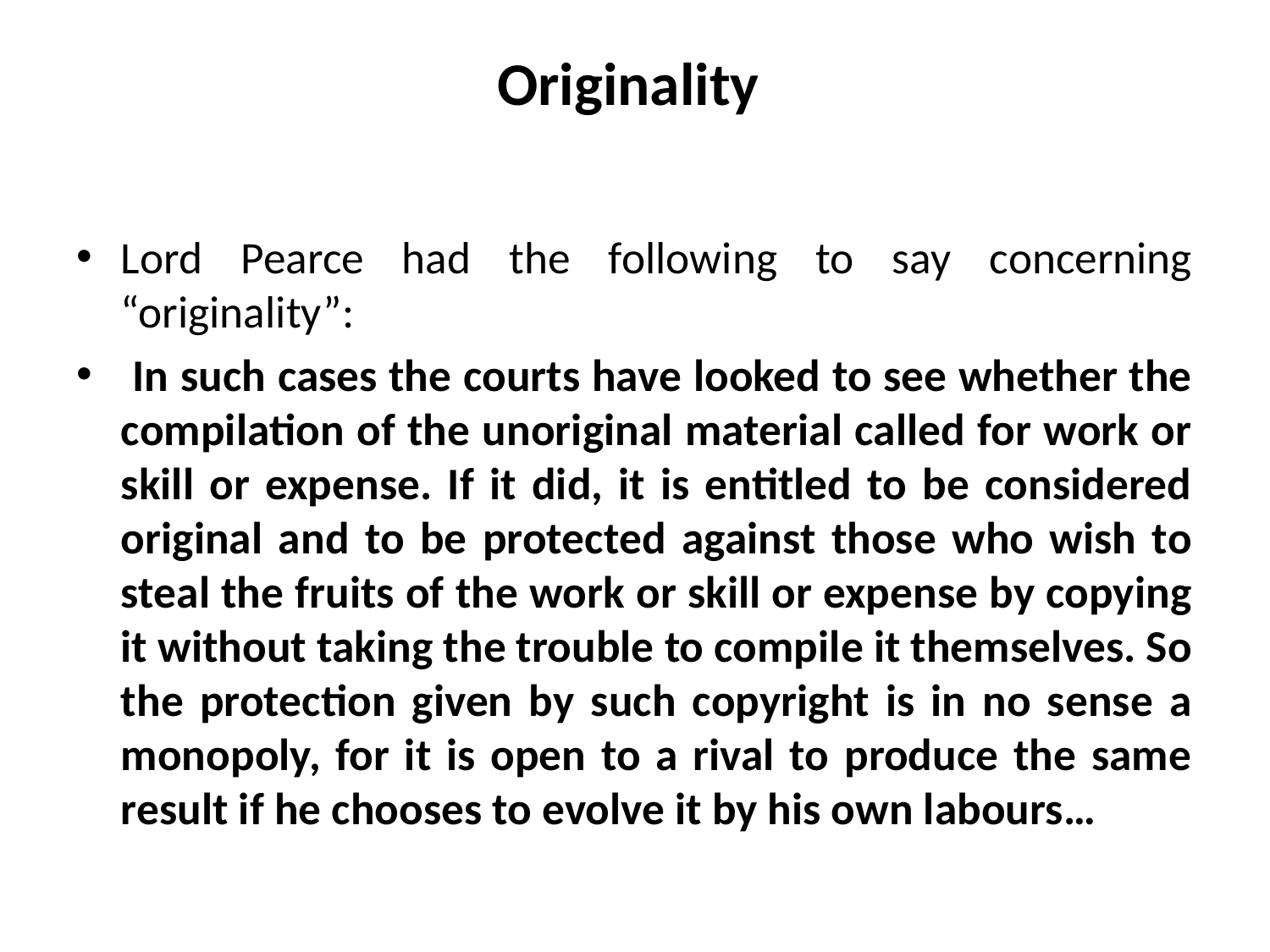

# Originality
Lord Pearce had the following to say concerning “originality”:
 In such cases the courts have looked to see whether the compilation of the unoriginal material called for work or skill or expense. If it did, it is entitled to be considered original and to be protected against those who wish to steal the fruits of the work or skill or expense by copying it without taking the trouble to compile it themselves. So the protection given by such copyright is in no sense a monopoly, for it is open to a rival to produce the same result if he chooses to evolve it by his own labours…